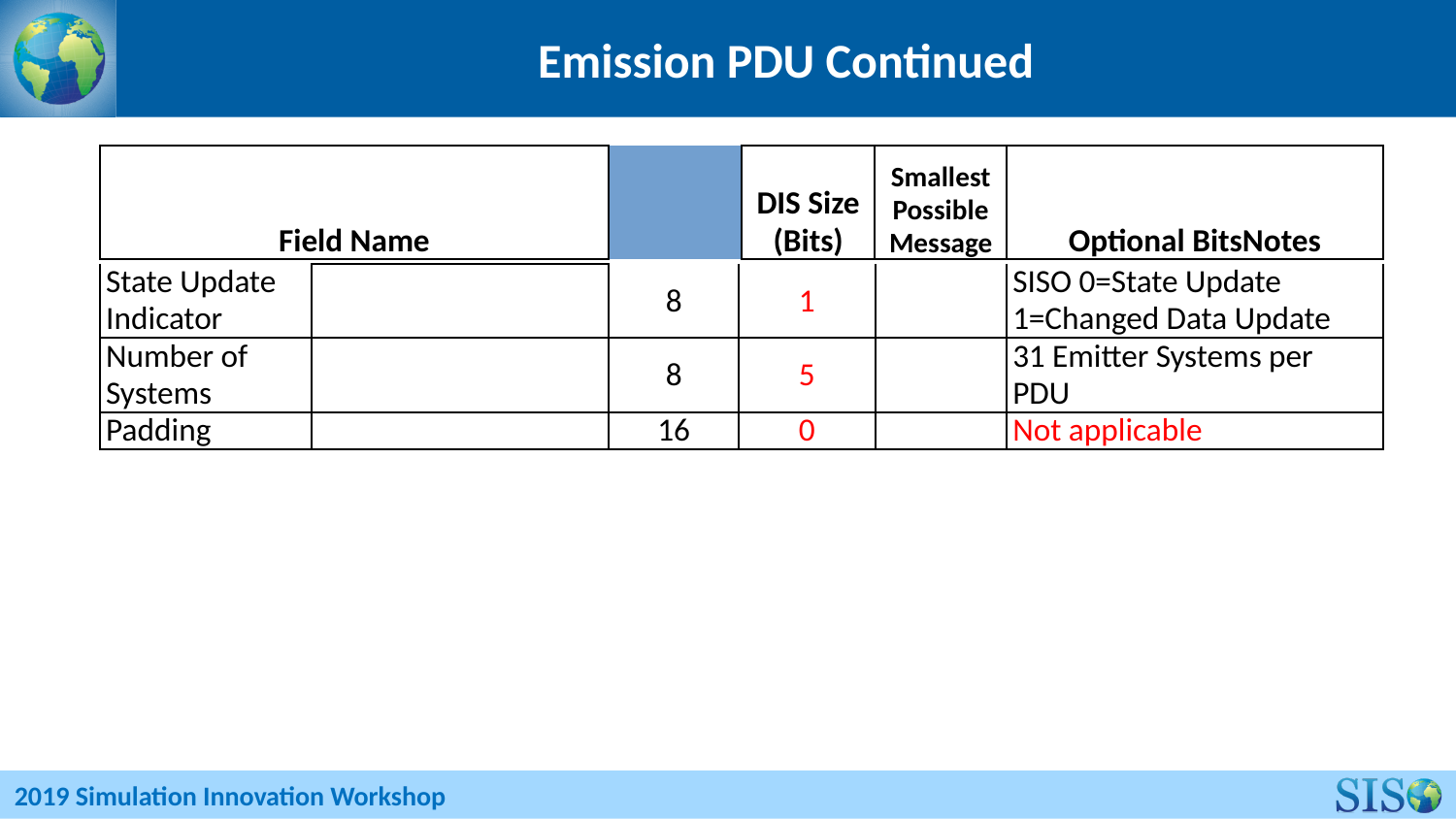

# Emission PDU Continued
| Field Name |  | DIS Size (Bits) | Smallest Possible Message | Optional Bits | Notes |
| --- | --- | --- | --- | --- | --- |
| State Update Indicator |  | 8 | 1 |  | SISO 0=State Update 1=Changed Data Update |
| --- | --- | --- | --- | --- | --- |
| Number of Systems |  | 8 | 5 |  | 31 Emitter Systems per PDU |
| Padding |  | 16 | 0 |  | Not applicable |